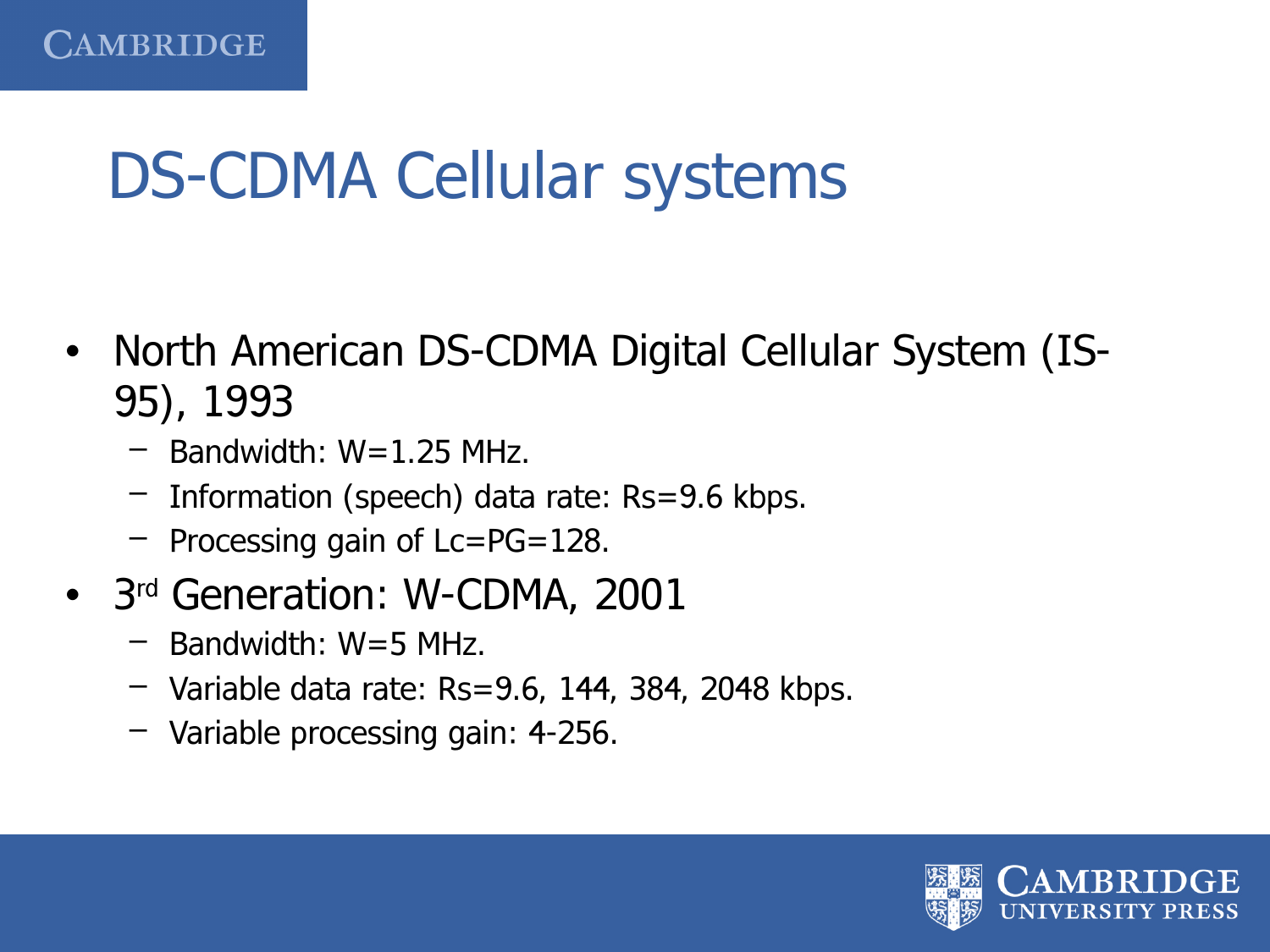

# DS-CDMA Cellular systems
North American DS-CDMA Digital Cellular System (IS-95), 1993
Bandwidth: W=1.25 MHz.
Information (speech) data rate: Rs=9.6 kbps.
Processing gain of Lc=PG=128.
3rd Generation: W-CDMA, 2001
Bandwidth: W=5 MHz.
Variable data rate: Rs=9.6, 144, 384, 2048 kbps.
Variable processing gain: 4-256.